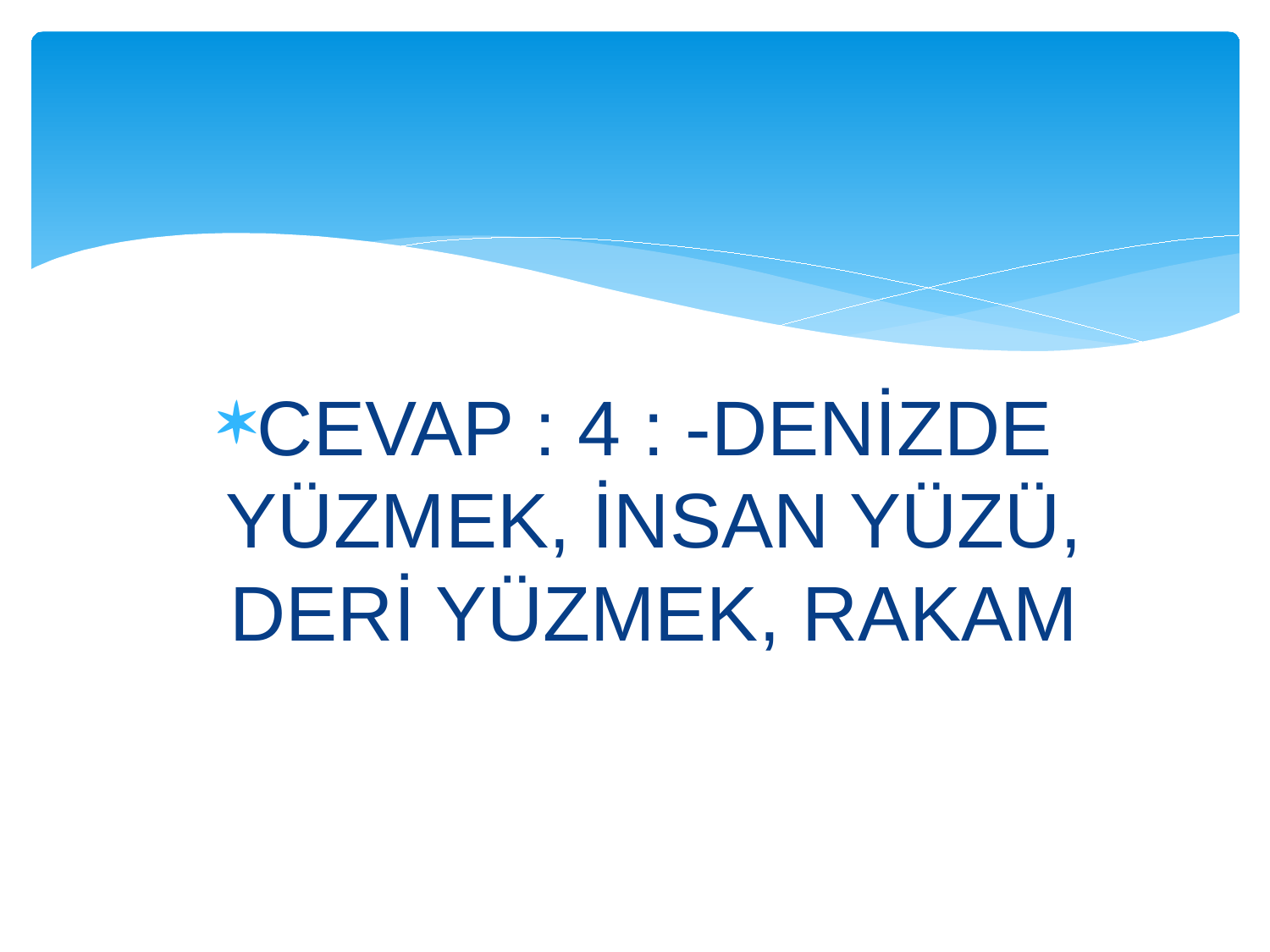

#
CEVAP : 4 : -DENİZDE YÜZMEK, İNSAN YÜZÜ, DERİ YÜZMEK, RAKAM